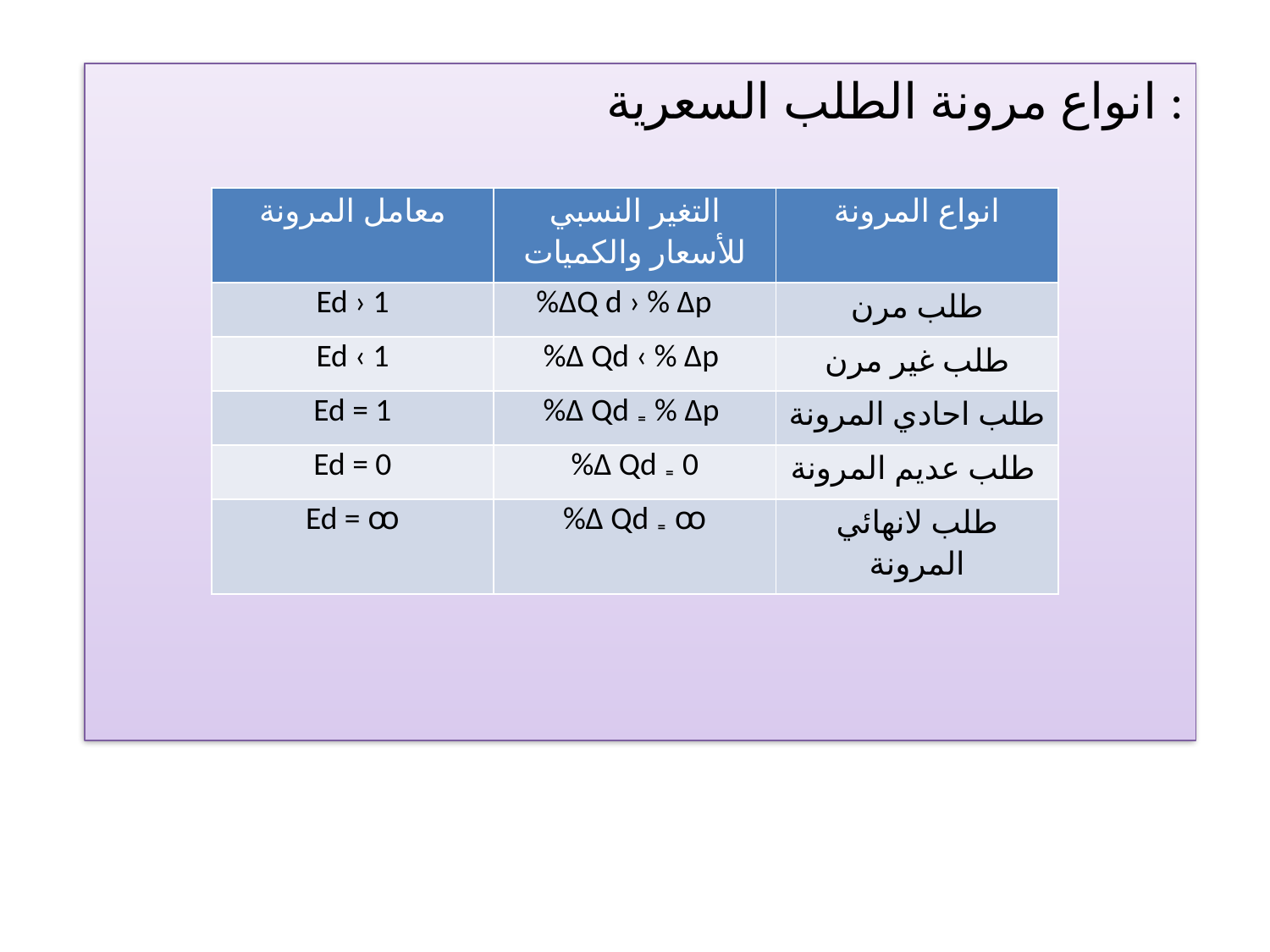

انواع مرونة الطلب السعرية :

| معامل المرونة | التغير النسبي للأسعار والكميات | انواع المرونة |
| --- | --- | --- |
| Ed › 1 | %∆Q d › % ∆p | طلب مرن |
| Ed ‹ 1 | %∆ Qd ‹ % ∆p | طلب غير مرن |
| Ed = 1 | %∆ Qd ₌ % ∆p | طلب احادي المرونة |
| Ed = 0 | %∆ Qd ₌ 0 | طلب عديم المرونة |
| Ed = ꝏ | %∆ Qd ₌ ꝏ | طلب لانهائي المرونة |